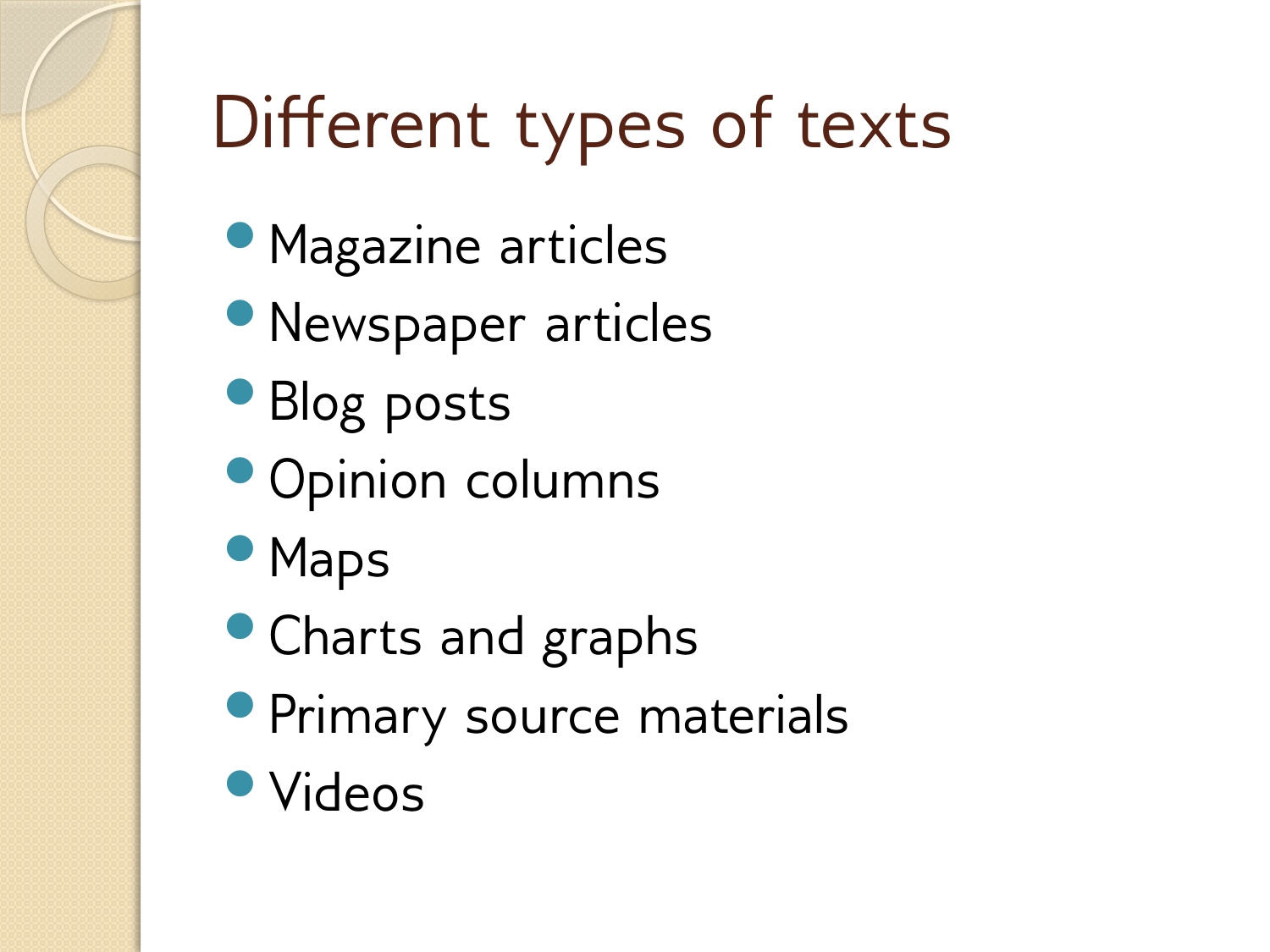

# Different types of texts
Magazine articles
Newspaper articles
Blog posts
Opinion columns
Maps
Charts and graphs
Primary source materials
Videos